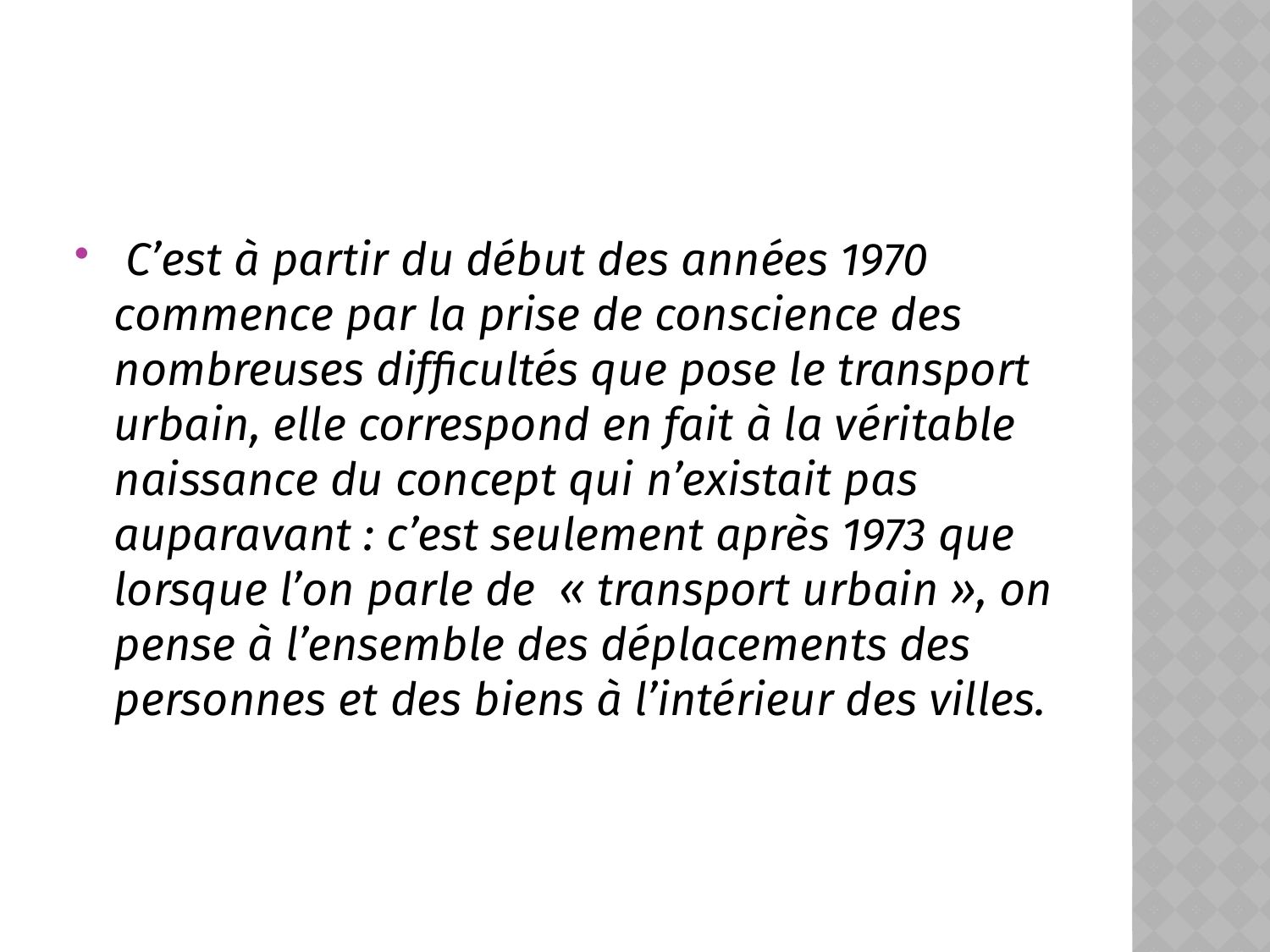

C’est à partir du début des années 1970 commence par la prise de conscience des nombreuses difficultés que pose le transport urbain, elle correspond en fait à la véritable naissance du concept qui n’existait pas auparavant : c’est seulement après 1973 que lorsque l’on parle de  « transport urbain », on pense à l’ensemble des déplacements des personnes et des biens à l’intérieur des villes.